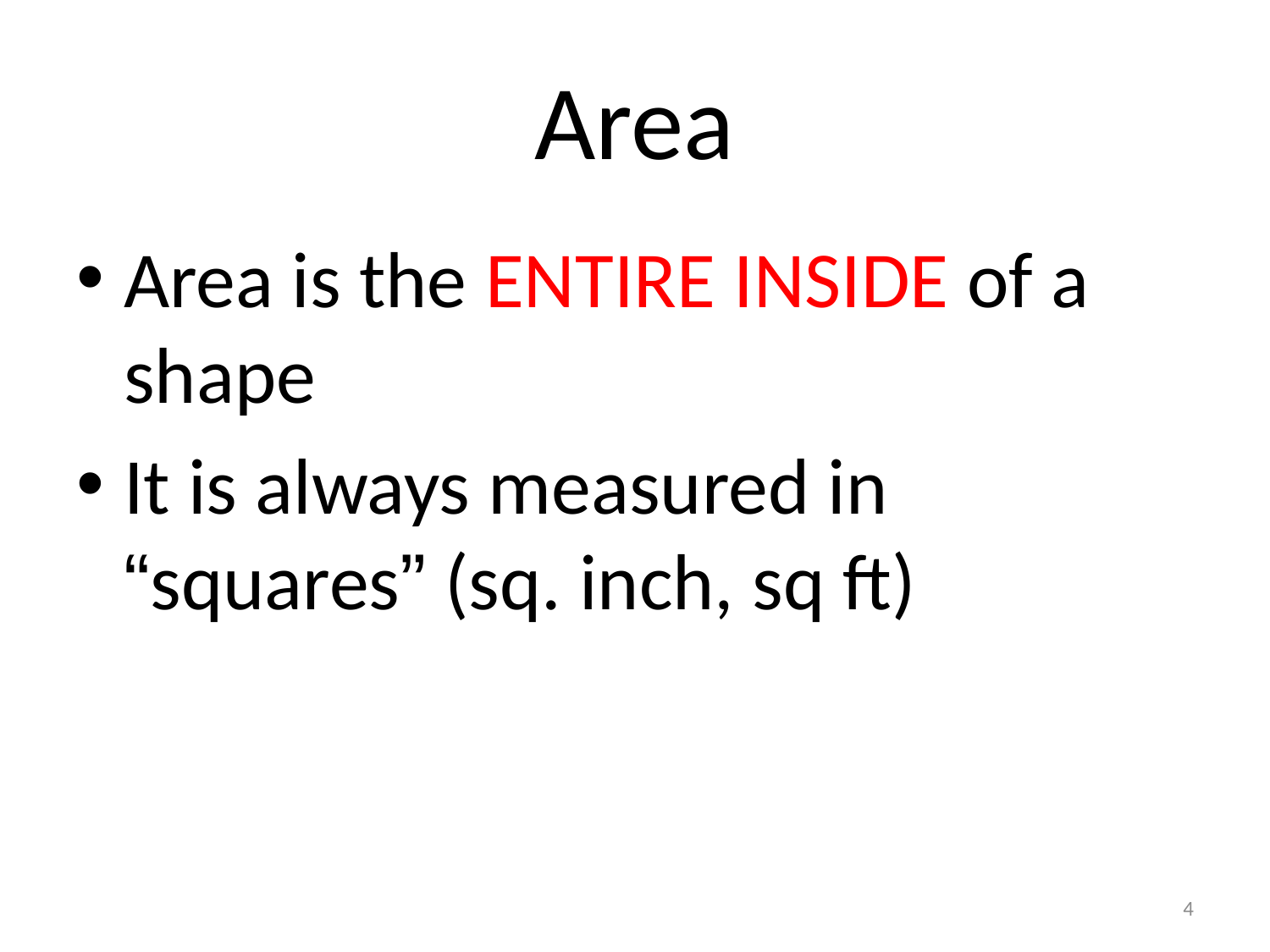

# Area
Area is the ENTIRE INSIDE of a shape
It is always measured in “squares” (sq. inch, sq ft)

4